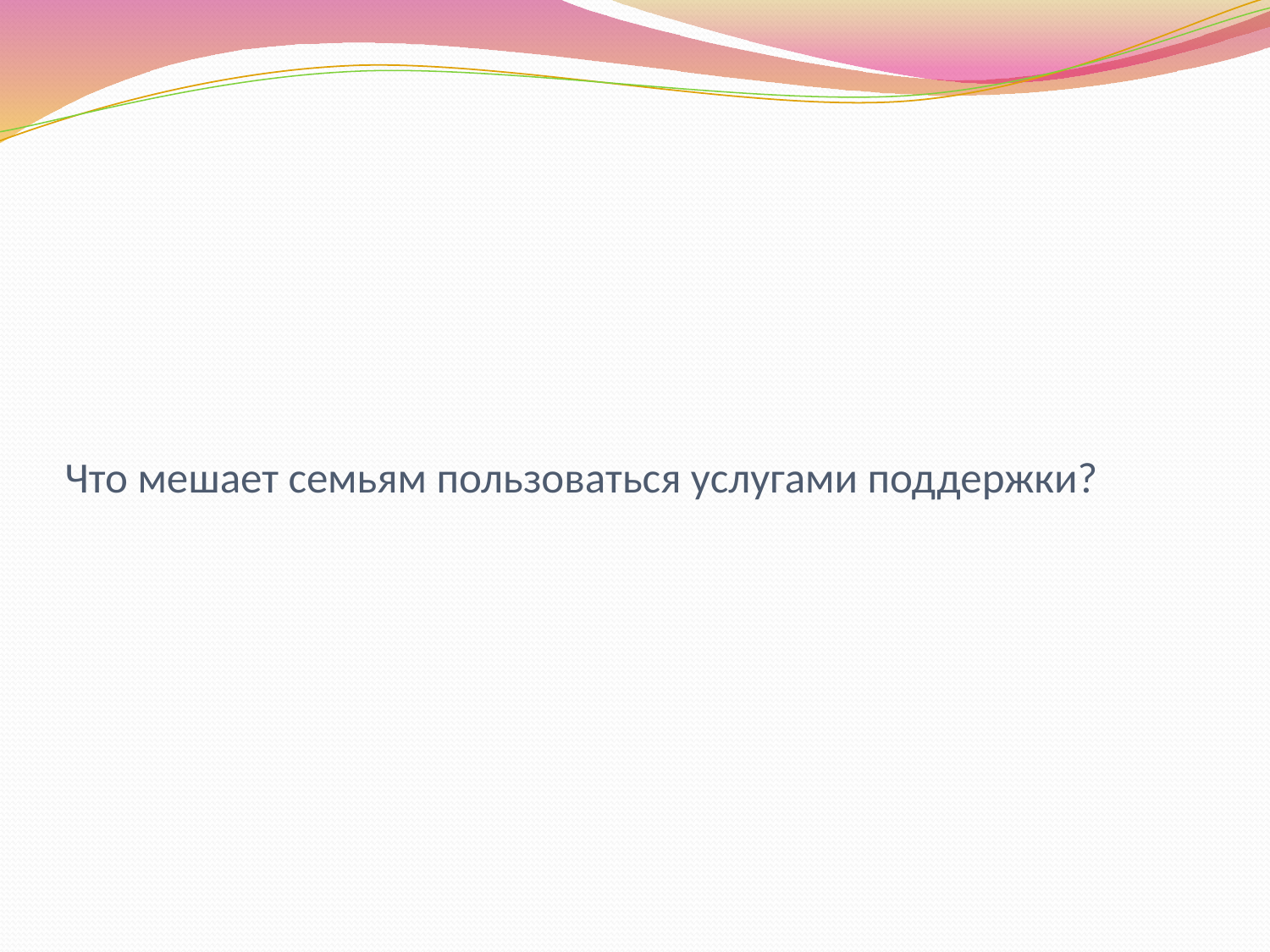

# Что мешает семьям пользоваться услугами поддержки?